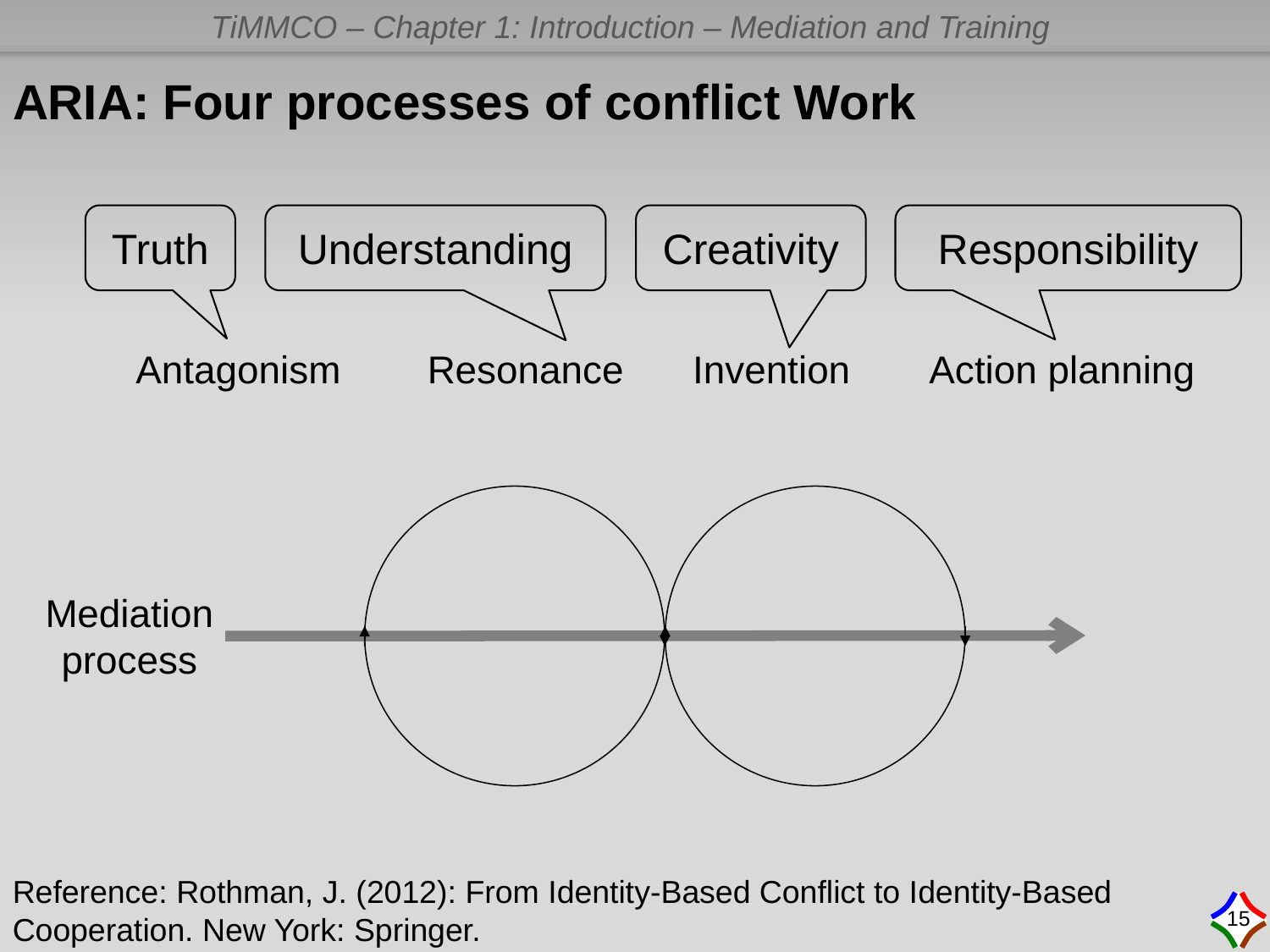

# ARIA: Four processes of conflict Work
Truth
Understanding
Creativity
Responsibility
Action planning
Antagonism
Resonance
Invention

Mediation
process
Reference: Rothman, J. (2012): From Identity-Based Conflict to Identity-Based Cooperation. New York: Springer.
15